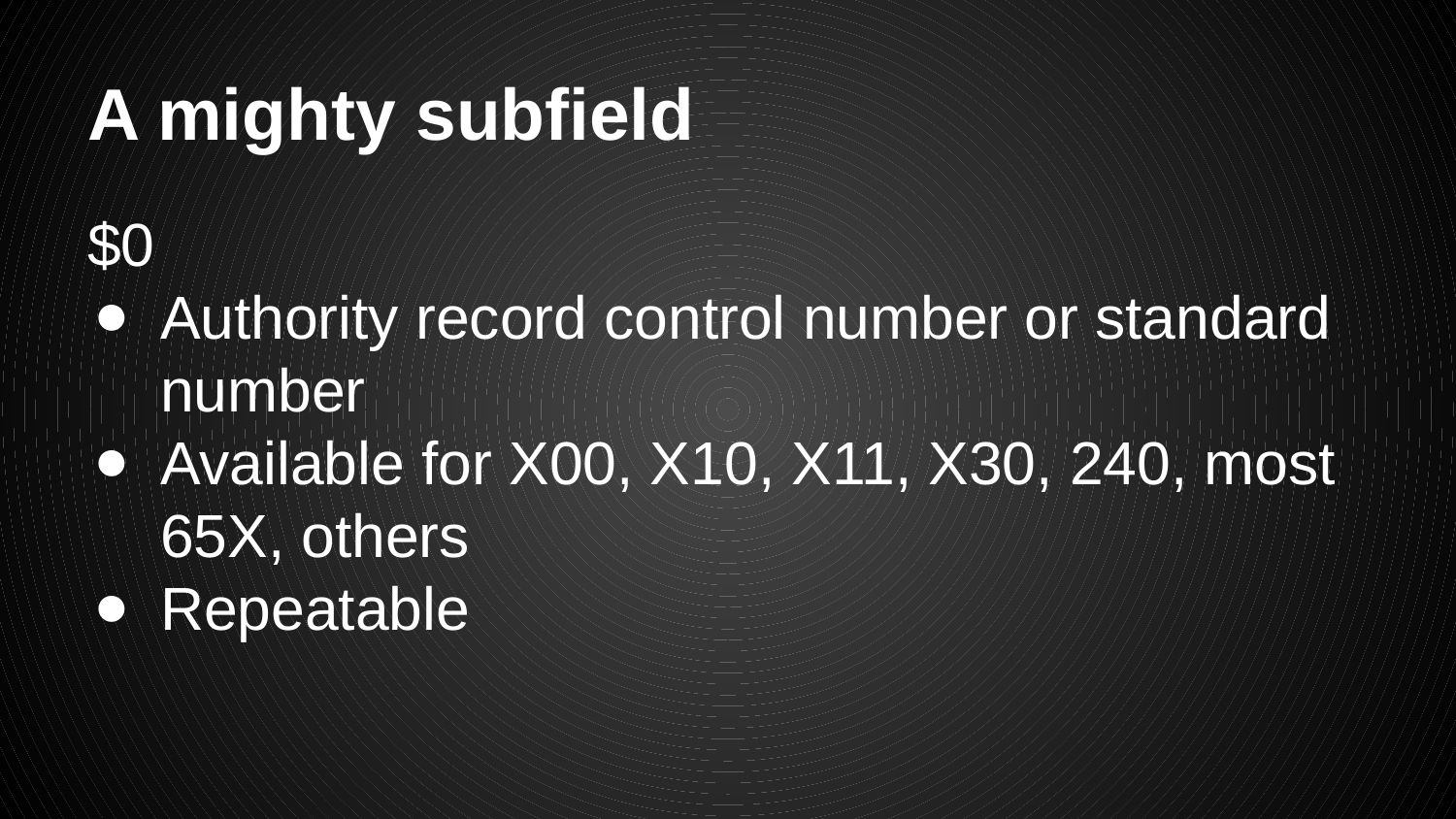

# A mighty subfield
$0
Authority record control number or standard number
Available for X00, X10, X11, X30, 240, most 65X, others
Repeatable